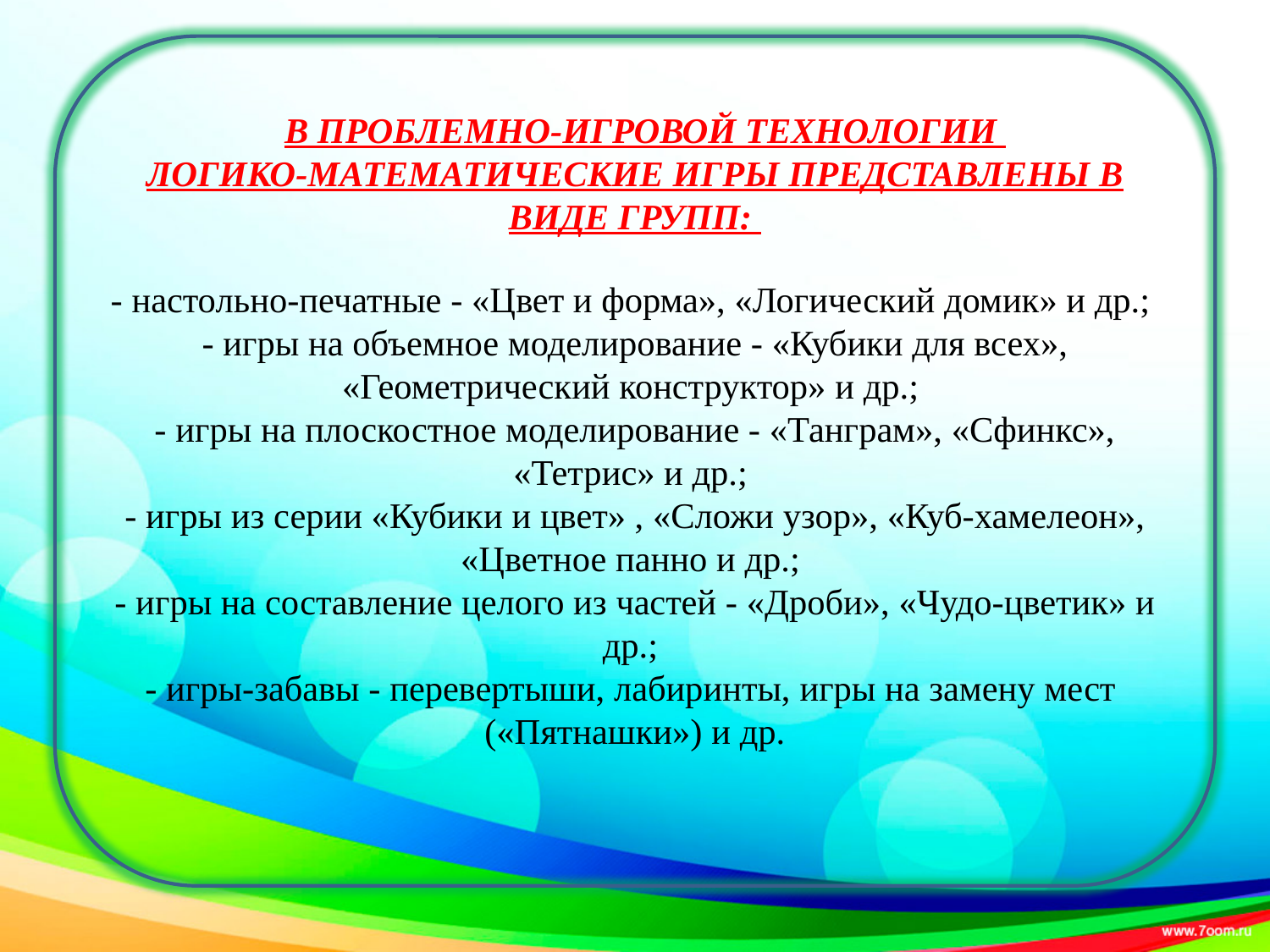

# В ПРОБЛЕМНО-ИГРОВОЙ ТЕХНОЛОГИИ ЛОГИКО-МАТЕМАТИЧЕСКИЕ ИГРЫ ПРЕДСТАВЛЕНЫ В ВИДЕ ГРУПП: - настольно-печатные - «Цвет и форма», «Логический домик» и др.; - игры на объемное моделирование - «Кубики для всех», «Геометрический конструктор» и др.; - игры на плоскостное моделирование - «Танграм», «Сфинкс», «Тетрис» и др.; - игры из серии «Кубики и цвет» , «Сложи узор», «Куб-хамелеон», «Цветное панно и др.; - игры на составление целого из частей - «Дроби», «Чудо-цветик» и др.; - игры-забавы - перевертыши, лабиринты, игры на замену мест («Пятнашки») и др.